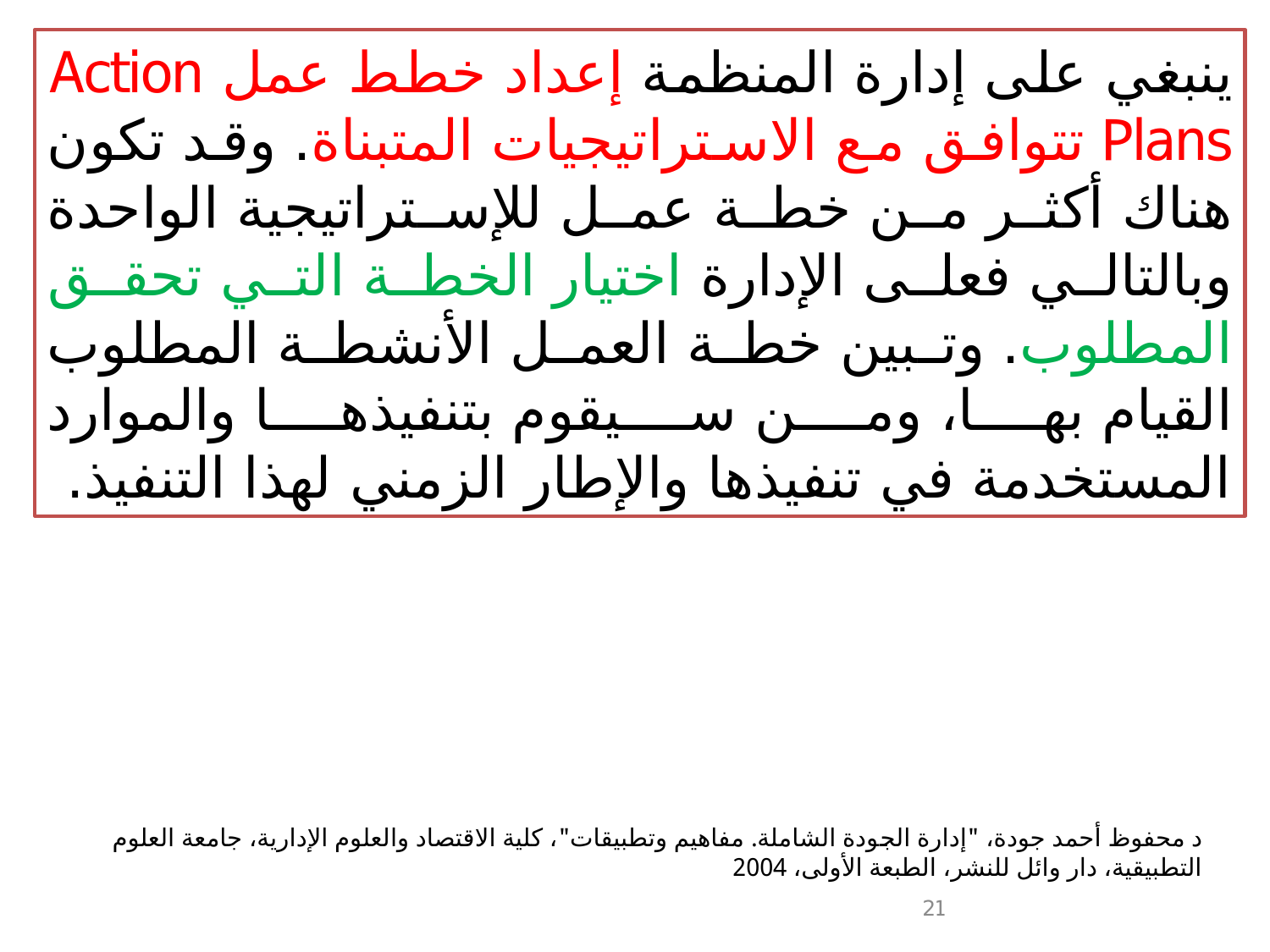

ينبغي على إدارة المنظمة إعداد خطط عمل Action Plans تتوافق مع الاستراتيجيات المتبناة. وقد تكون هناك أكثر من خطة عمل للإستراتيجية الواحدة وبالتالي فعلى الإدارة اختيار الخطة التي تحقق المطلوب. وتبين خطة العمل الأنشطة المطلوب القيام بها، ومن سيقوم بتنفيذها والموارد المستخدمة في تنفيذها والإطار الزمني لهذا التنفيذ.
د محفوظ أحمد جودة، "إدارة الجودة الشاملة. مفاهيم وتطبيقات"، كلية الاقتصاد والعلوم الإدارية، جامعة العلوم التطبيقية، دار وائل للنشر، الطبعة الأولى، 2004
21